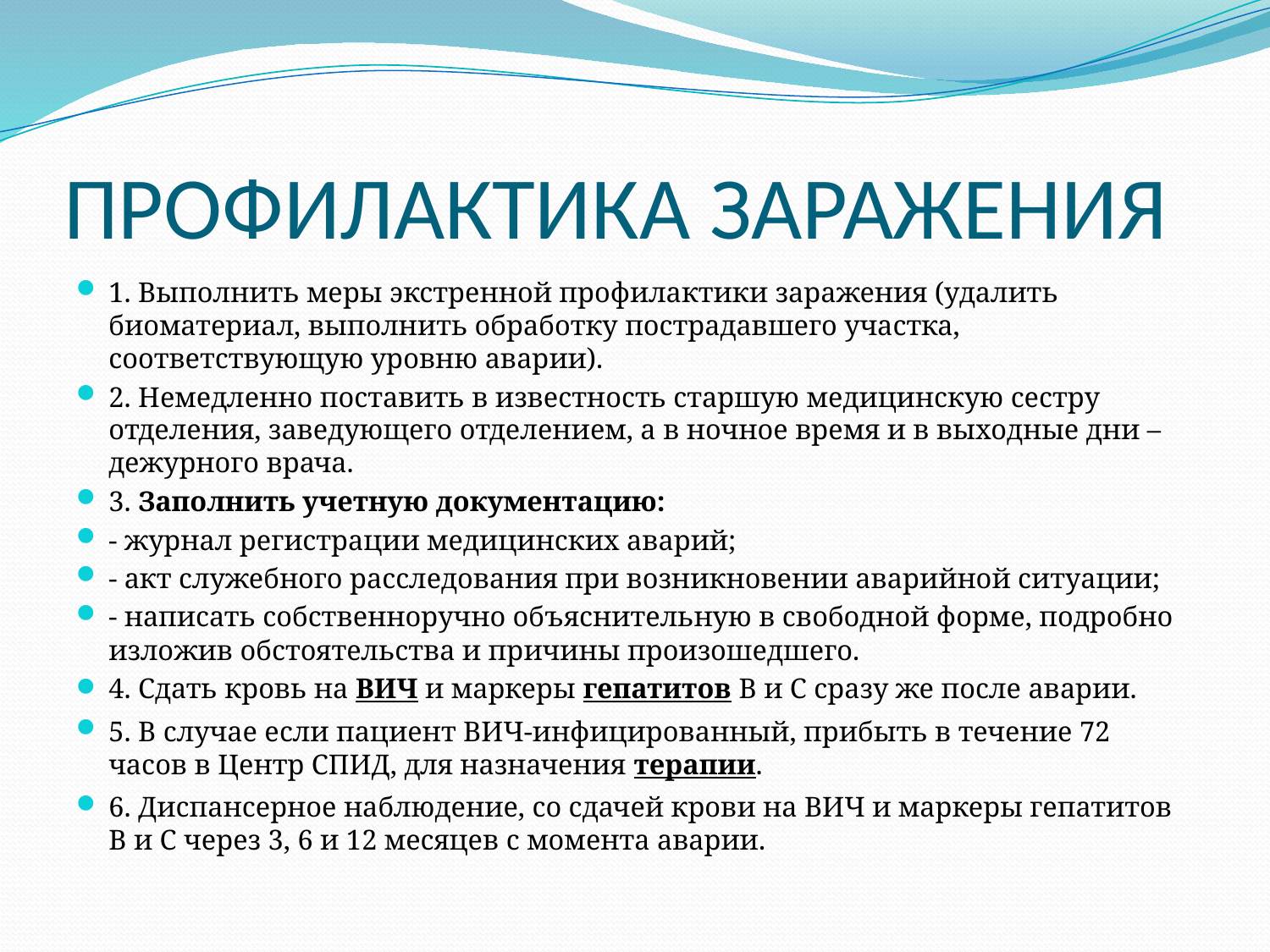

# ПРОФИЛАКТИКА ЗАРАЖЕНИЯ
1. Выполнить меры экстренной профилактики заражения (удалить биоматериал, выполнить обработку пострадавшего участка, соответствующую уровню аварии).
2. Немедленно поставить в известность старшую медицинскую сестру отделения, заведующего отделением, а в ночное время и в выходные дни – дежурного врача.
3. Заполнить учетную документацию:
- журнал регистрации медицинских аварий;
- акт служебного расследования при возникновении аварийной ситуации;
- написать собственноручно объяснительную в свободной форме, подробно изложив обстоятельства и причины произошедшего.
4. Сдать кровь на ВИЧ и маркеры гепатитов В и С сразу же после аварии.
5. В случае если пациент ВИЧ-инфицированный, прибыть в течение 72 часов в Центр СПИД, для назначения терапии.
6. Диспансерное наблюдение, со сдачей крови на ВИЧ и маркеры гепатитов В и С через 3, 6 и 12 месяцев с момента аварии.